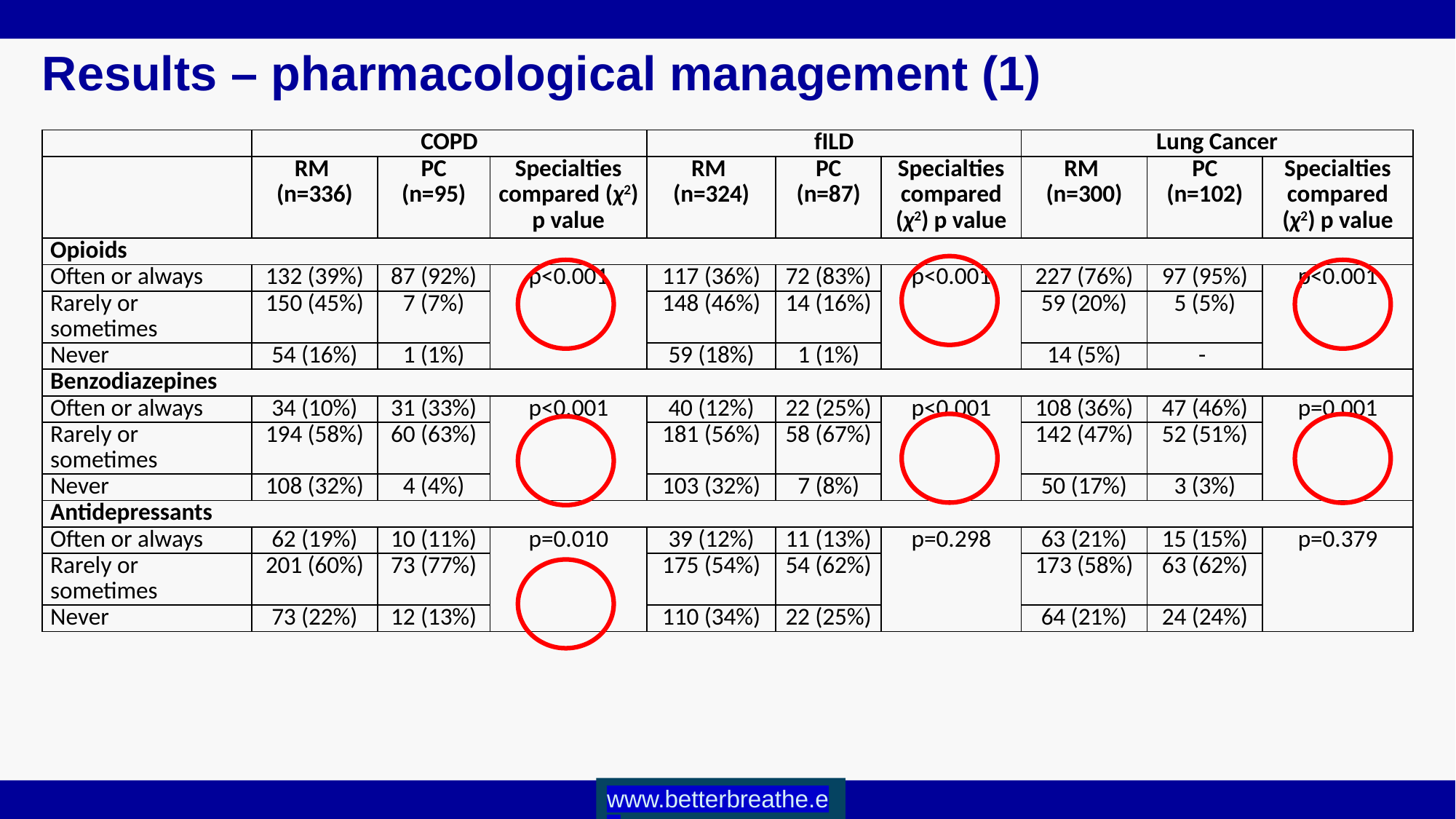

Results – pharmacological management (1)
|  | COPD |  |  | fILD |  |  | Lung Cancer |  |  |
| --- | --- | --- | --- | --- | --- | --- | --- | --- | --- |
|  | RM (n=336) | PC (n=95) | Specialties compared (χ2) p value | RM (n=324) | PC (n=87) | Specialties compared (χ2) p value | RM (n=300) | PC (n=102) | Specialties compared (χ2) p value |
| Opioids |  |  |  |  |  |  |  |  |  |
| Often or always | 132 (39%) | 87 (92%) | p<0.001 | 117 (36%) | 72 (83%) | p<0.001 | 227 (76%) | 97 (95%) | p<0.001 |
| Rarely or sometimes | 150 (45%) | 7 (7%) |  | 148 (46%) | 14 (16%) |  | 59 (20%) | 5 (5%) |  |
| Never | 54 (16%) | 1 (1%) |  | 59 (18%) | 1 (1%) |  | 14 (5%) | - |  |
| Benzodiazepines |  |  |  |  |  |  |  |  |  |
| Often or always | 34 (10%) | 31 (33%) | p<0.001 | 40 (12%) | 22 (25%) | p<0.001 | 108 (36%) | 47 (46%) | p=0.001 |
| Rarely or sometimes | 194 (58%) | 60 (63%) |  | 181 (56%) | 58 (67%) |  | 142 (47%) | 52 (51%) |  |
| Never | 108 (32%) | 4 (4%) |  | 103 (32%) | 7 (8%) |  | 50 (17%) | 3 (3%) |  |
| Antidepressants |  |  |  |  |  |  |  |  |  |
| Often or always | 62 (19%) | 10 (11%) | p=0.010 | 39 (12%) | 11 (13%) | p=0.298 | 63 (21%) | 15 (15%) | p=0.379 |
| Rarely or sometimes | 201 (60%) | 73 (77%) |  | 175 (54%) | 54 (62%) |  | 173 (58%) | 63 (62%) |  |
| Never | 73 (22%) | 12 (13%) |  | 110 (34%) | 22 (25%) |  | 64 (21%) | 24 (24%) |  |

www.betterbreathe.eu